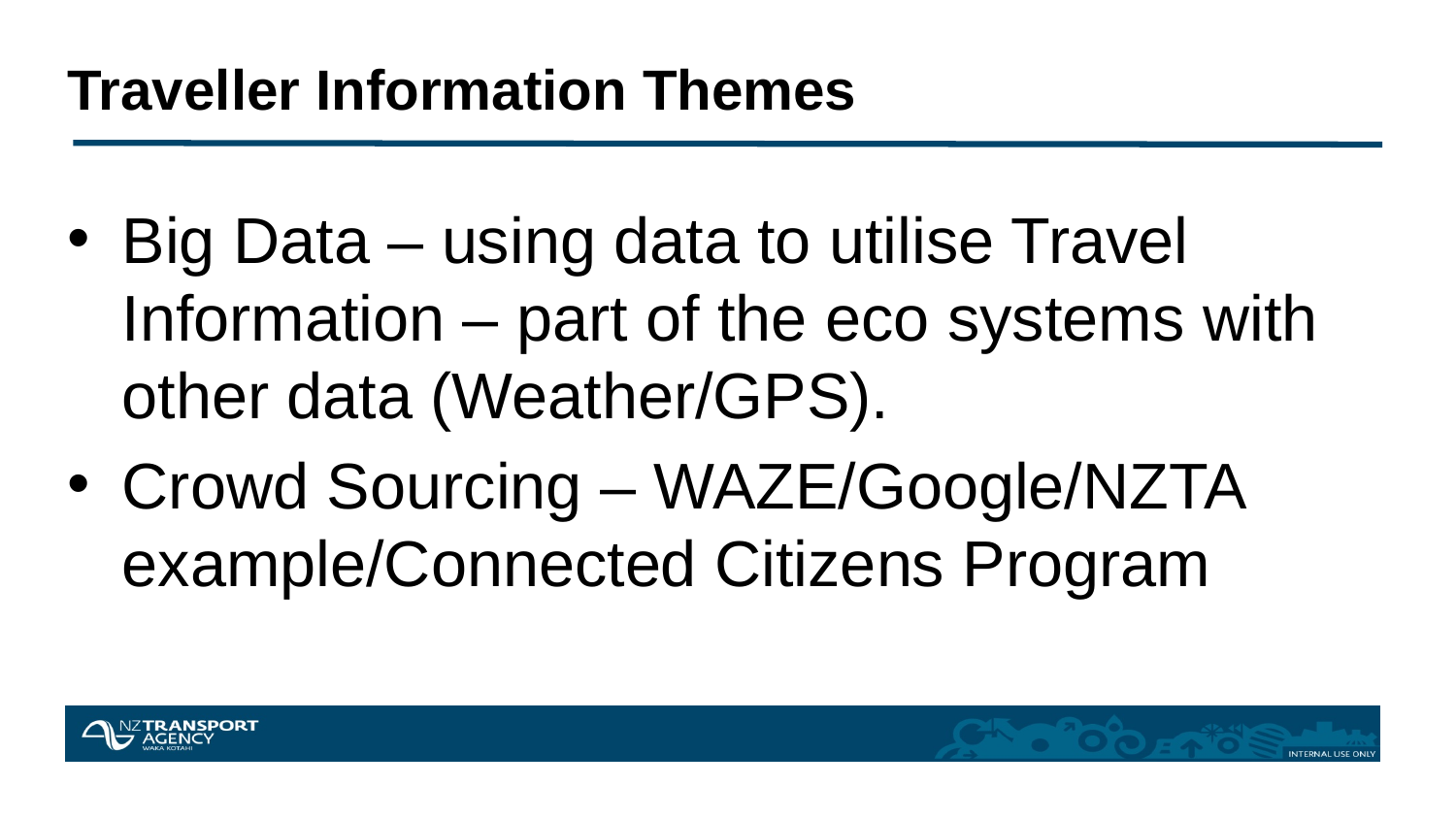

# Traveller Information Themes
Big Data – using data to utilise Travel Information – part of the eco systems with other data (Weather/GPS).
Crowd Sourcing – WAZE/Google/NZTA example/Connected Citizens Program